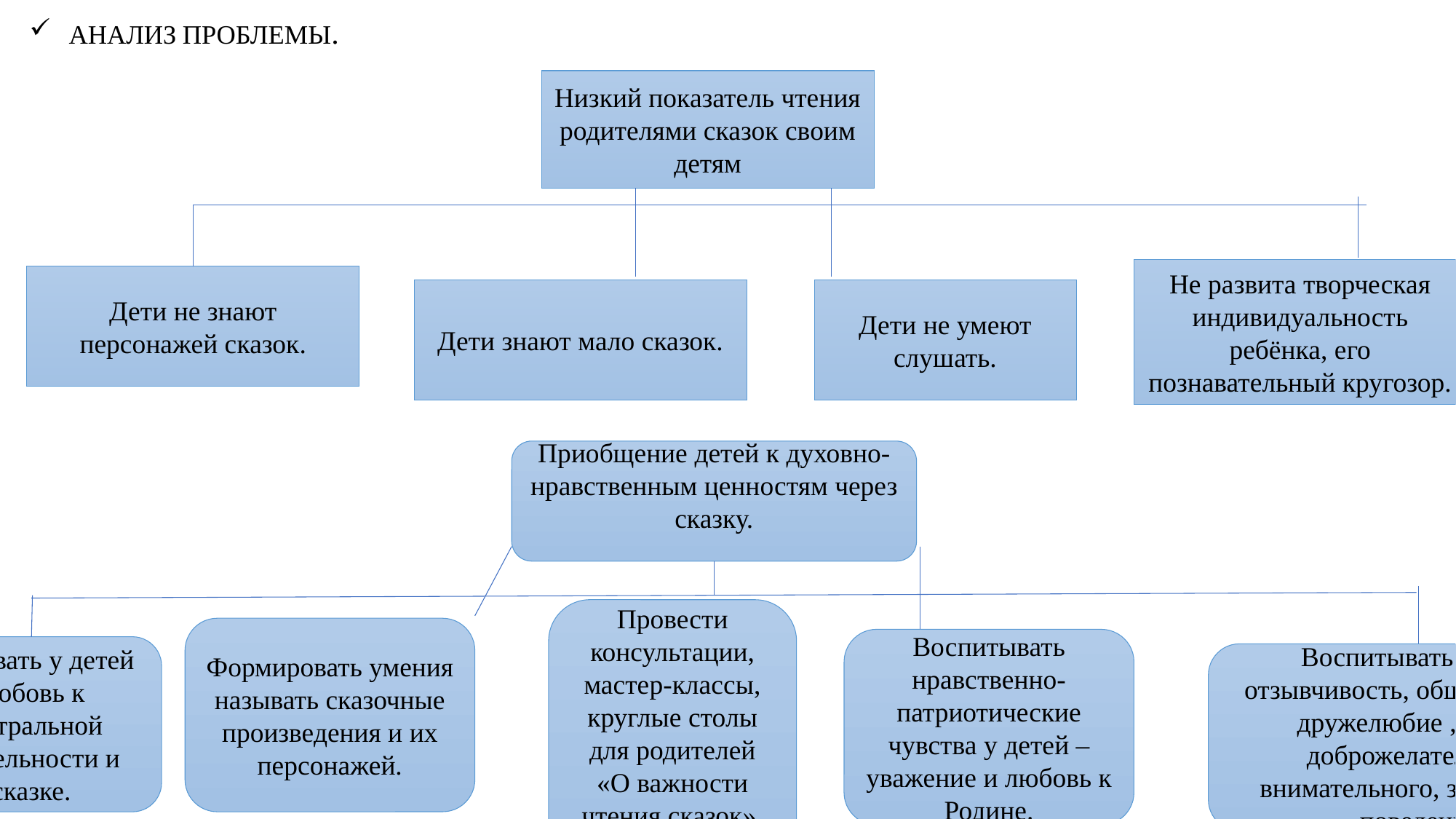

# АНАЛИЗ ПРОБЛЕМЫ.
Низкий показатель чтения родителями сказок своим детям
Не развита творческая индивидуальность ребёнка, его познавательный кругозор.
Дети не знают персонажей сказок.
Дети не умеют слушать.
Дети знают мало сказок.
Приобщение детей к духовно-нравственным ценностям через сказку.

Провести консультации, мастер-классы, круглые столы для родителей «О важности чтения сказок». детям».
Формировать умения называть сказочные произведения и их персонажей.
Воспитывать нравственно-патриотические чувства у детей – уважение и любовь к Родине.
Развивать у детей любовь к театральной деятельности и сказке.
Воспитывать у детей отзывчивость, общительность, дружелюбие , навыки доброжелательного, внимательного, заботливого поведения.